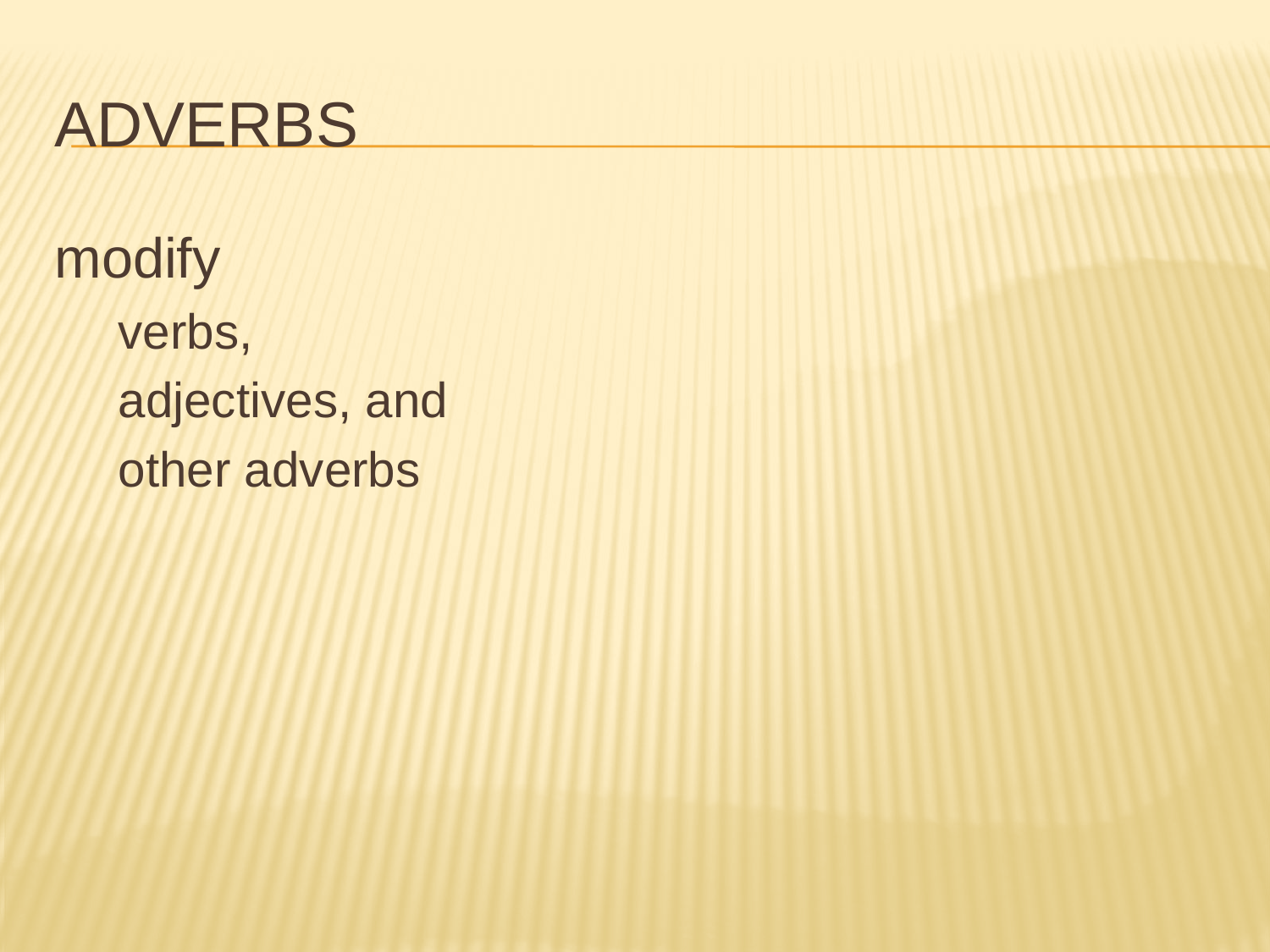

# Adverbs
modify
verbs,
adjectives, and
other adverbs